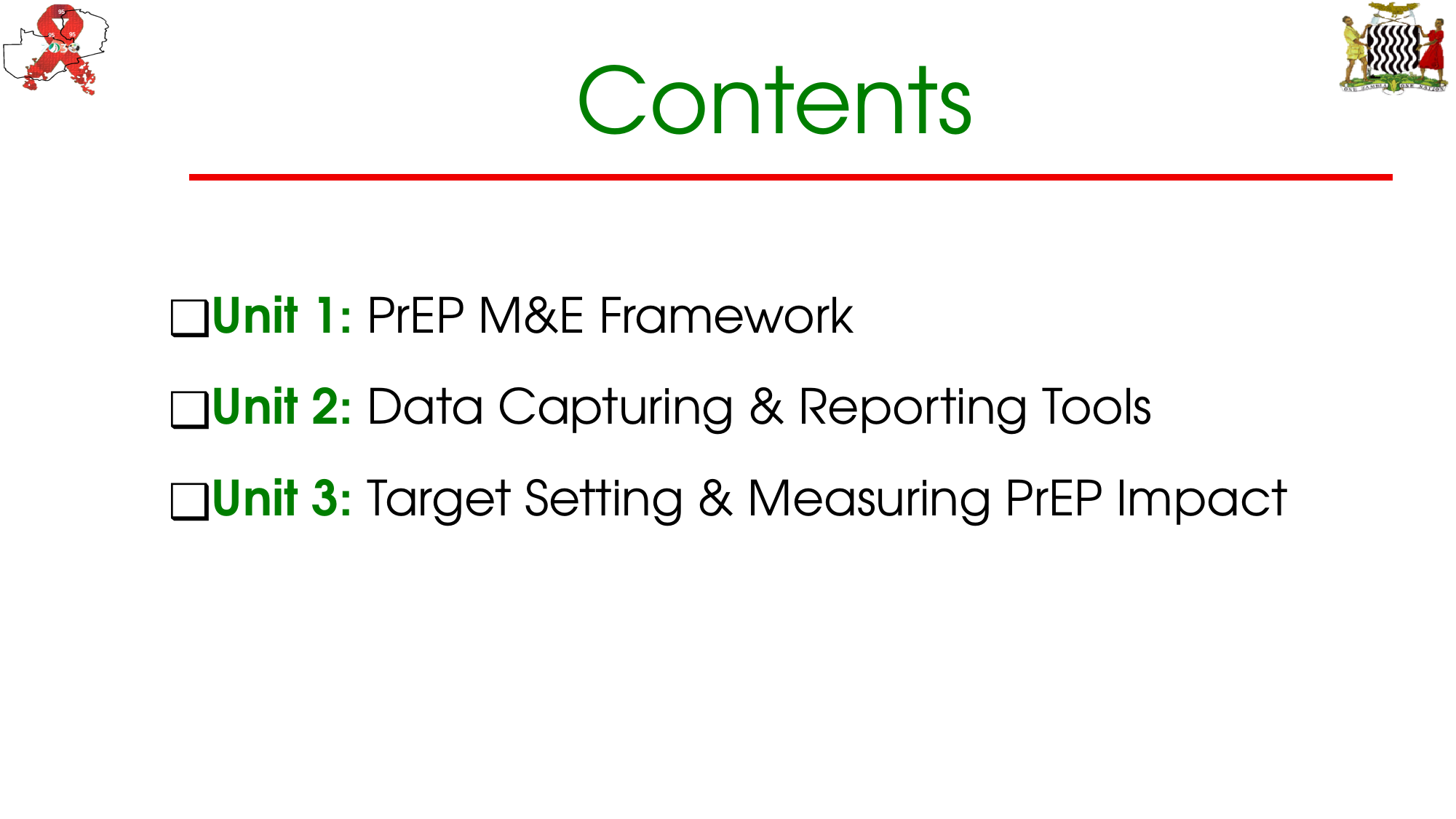

# Contents
Unit 1: PrEP M&E Framework
Unit 2: Data Capturing & Reporting Tools
Unit 3: Target Setting & Measuring PrEP Impact